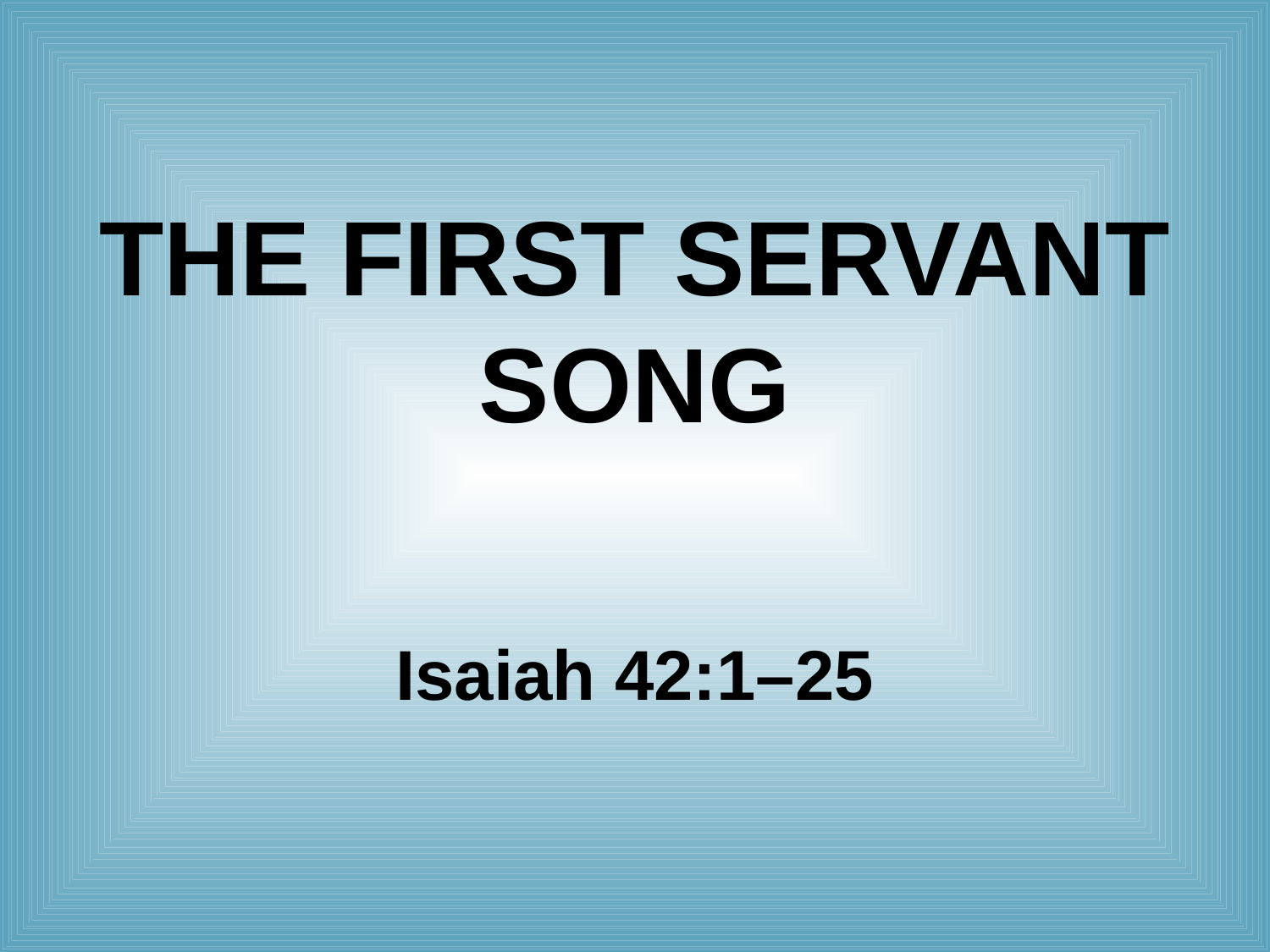

# The First servant song Isaiah 42:1–25